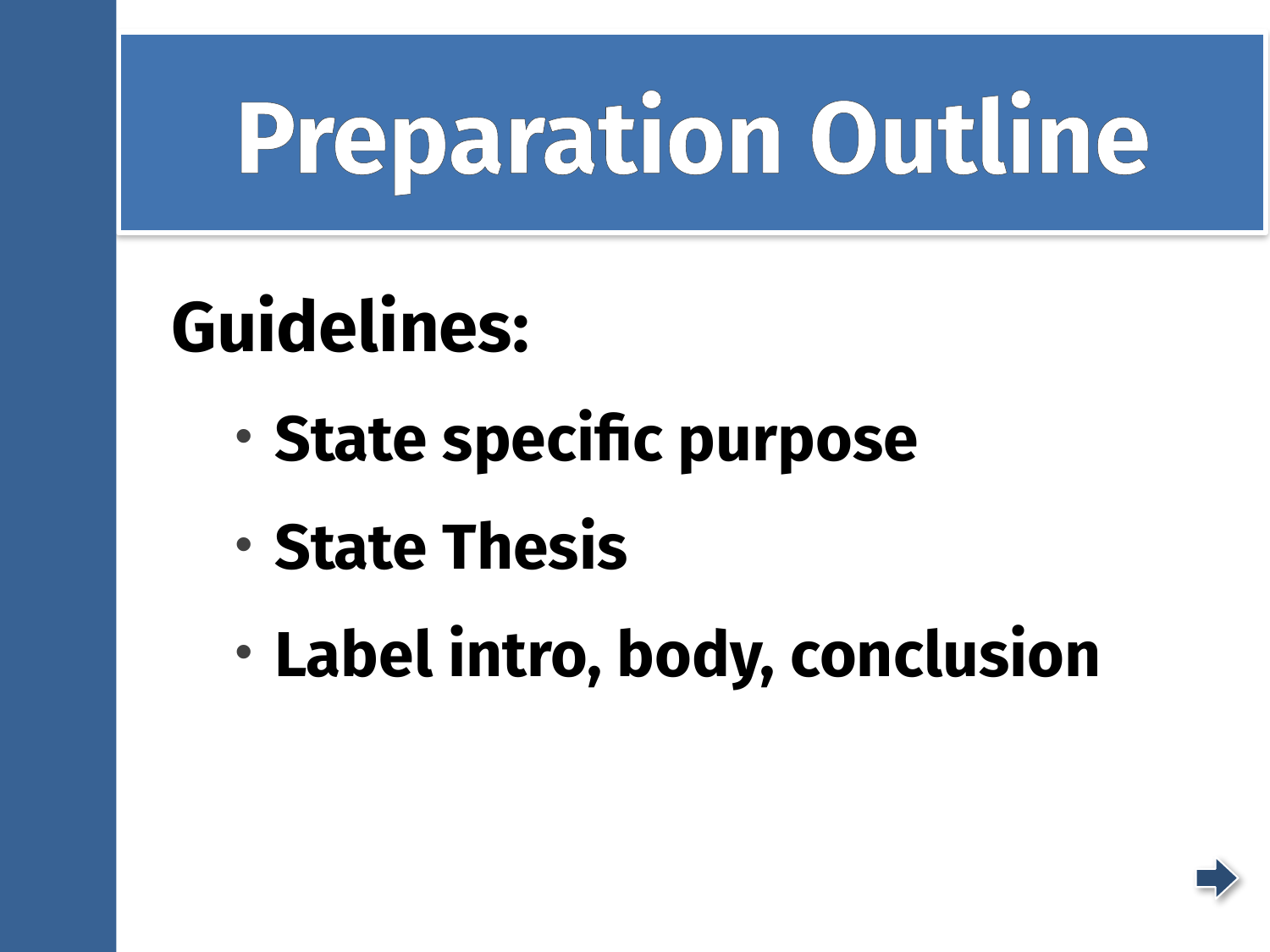

# Preparation Outline
Guidelines:
State specific purpose
State Thesis
Label intro, body, conclusion